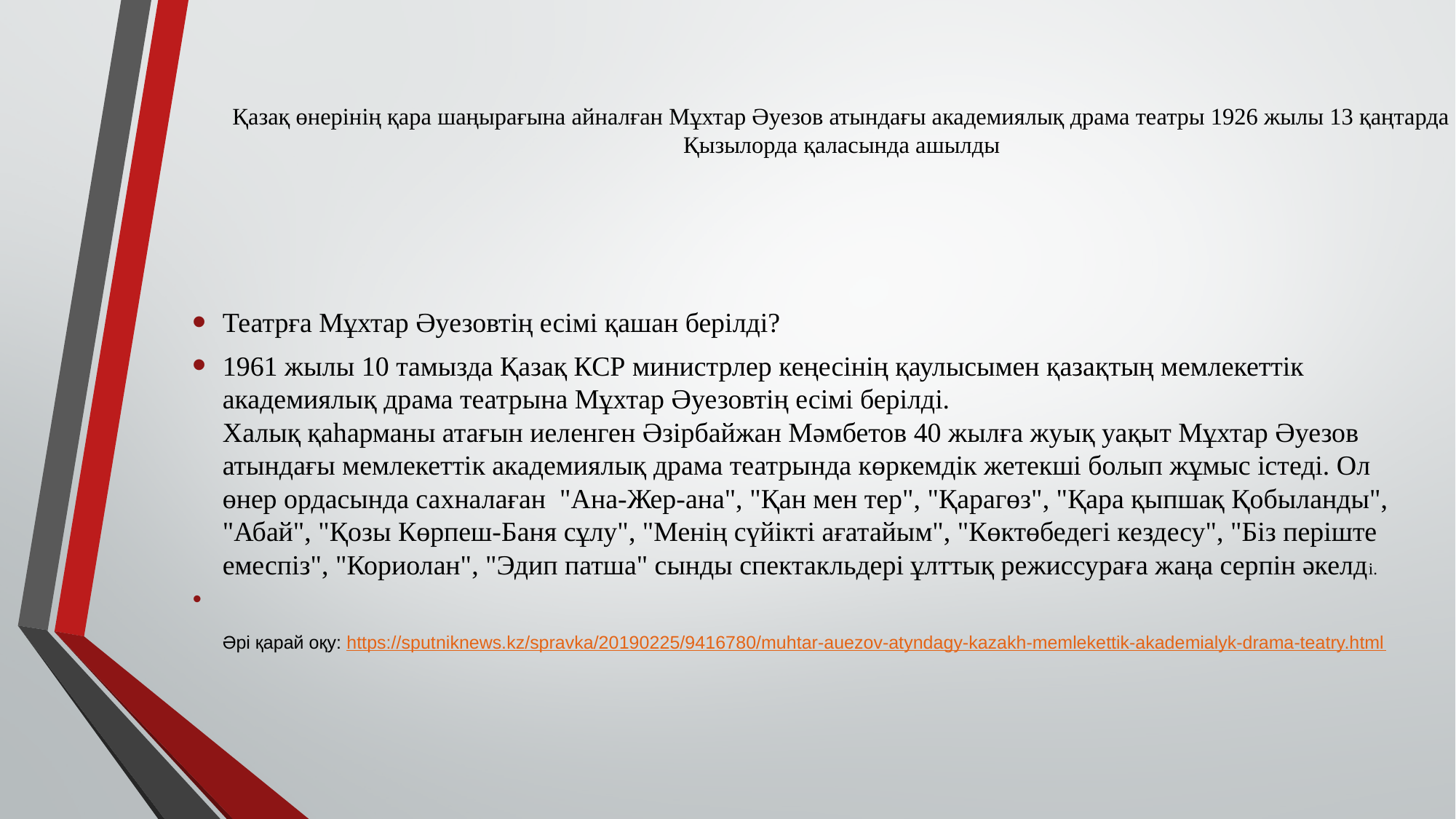

# Қазақ өнерінің қара шаңырағына айналған Мұхтар Әуезов атындағы академиялық драма театры 1926 жылы 13 қаңтарда Қызылорда қаласында ашылды
Театрға Мұхтар Әуезовтің есімі қашан берілді?
1961 жылы 10 тамызда Қазақ КСР министрлер кеңесінің қаулысымен қазақтың мемлекеттік академиялық драма театрына Мұхтар Әуезовтің есімі берілді.
Халық қаһарманы атағын иеленген Әзірбайжан Мәмбетов 40 жылға жуық уақыт Мұхтар Әуезов атындағы мемлекеттік академиялық драма театрында көркемдік жетекші болып жұмыс істеді. Ол өнер ордасында сахналаған  "Ана-Жер-ана", "Қан мен тер", "Қарагөз", "Қара қыпшақ Қобыланды", "Абай", "Қозы Көрпеш-Баня сұлу", "Менің сүйікті ағатайым", "Көктөбедегі кездесу", "Біз періште емеспіз", "Кориолан", "Эдип патша" сынды спектакльдері ұлттық режиссураға жаңа серпін әкелді.
Әрі қарай оқу: https://sputniknews.kz/spravka/20190225/9416780/muhtar-auezov-atyndagy-kazakh-memlekettik-akademialyk-drama-teatry.html